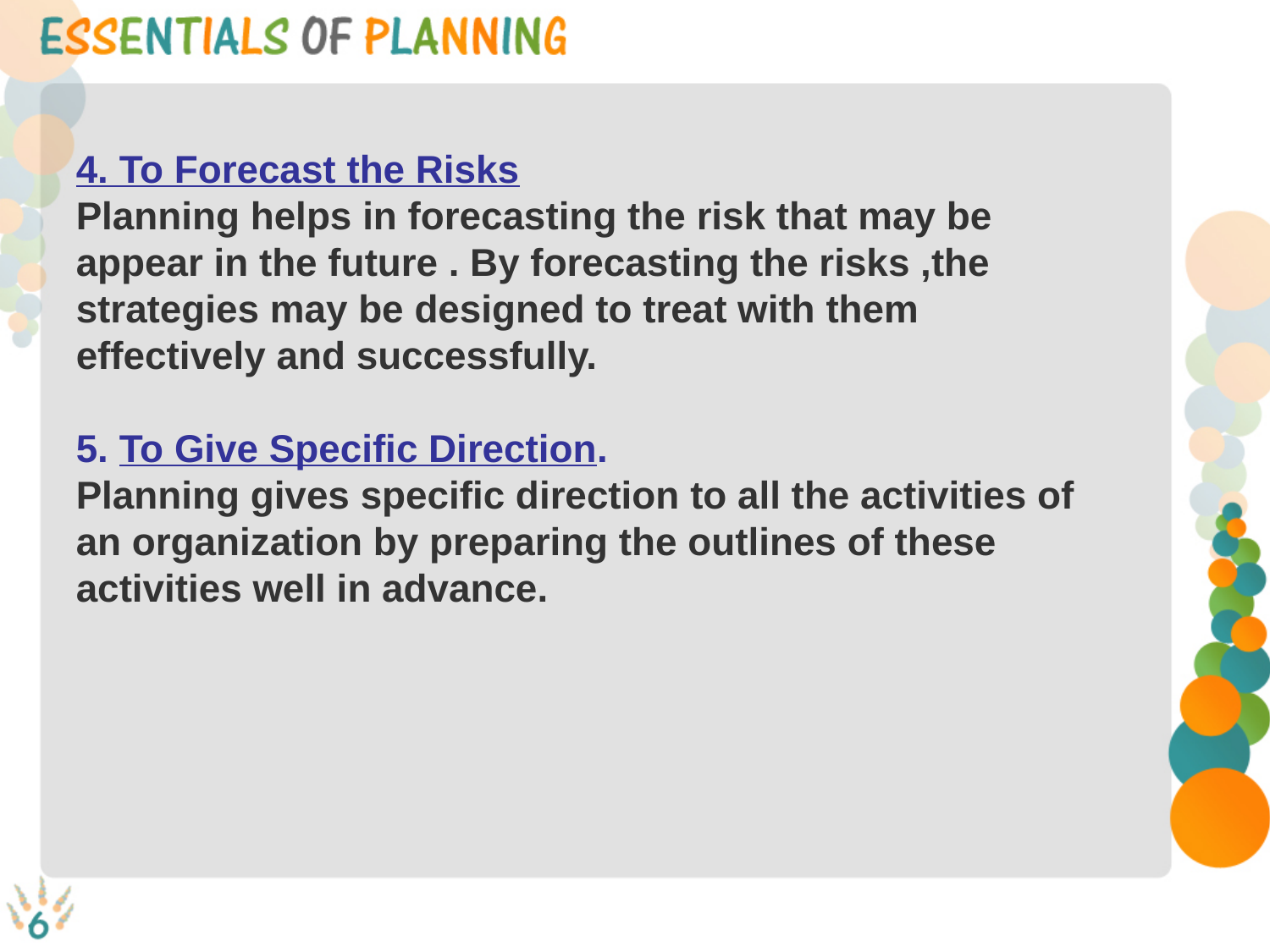

4. To Forecast the Risks
Planning helps in forecasting the risk that may be
appear in the future . By forecasting the risks ,the
strategies may be designed to treat with them
effectively and successfully.

5. To Give Specific Direction.
Planning gives specific direction to all the activities of
an organization by preparing the outlines of these
activities well in advance.